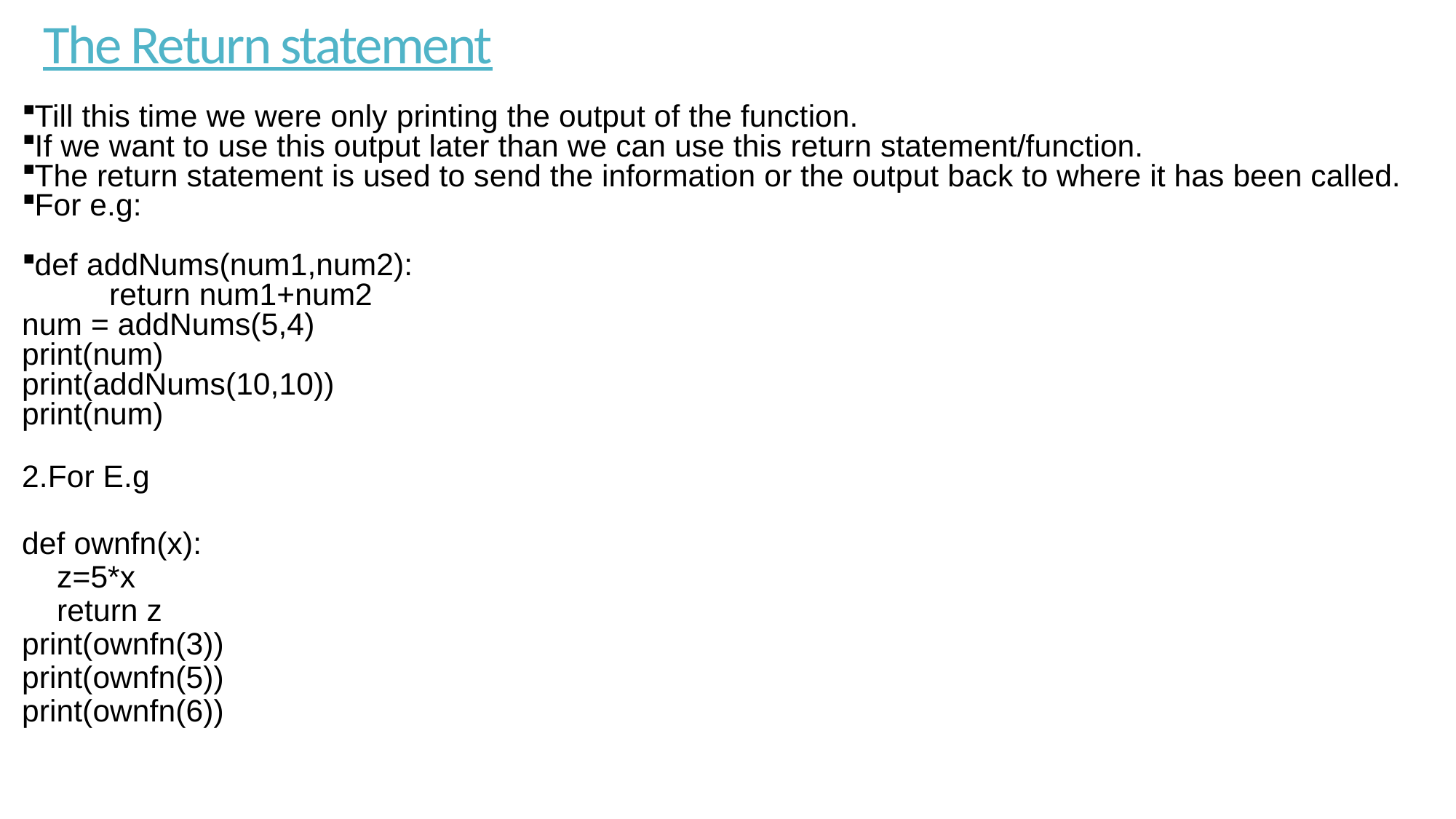

# The Return statement
Till this time we were only printing the output of the function.
If we want to use this output later than we can use this return statement/function.
The return statement is used to send the information or the output back to where it has been called.
For e.g:

def addNums(num1,num2):
          return num1+num2
num = addNums(5,4)
print(num)
print(addNums(10,10))
print(num)

2.For E.g

def ownfn(x):
    z=5*x
    return z
print(ownfn(3))
print(ownfn(5))
print(ownfn(6))